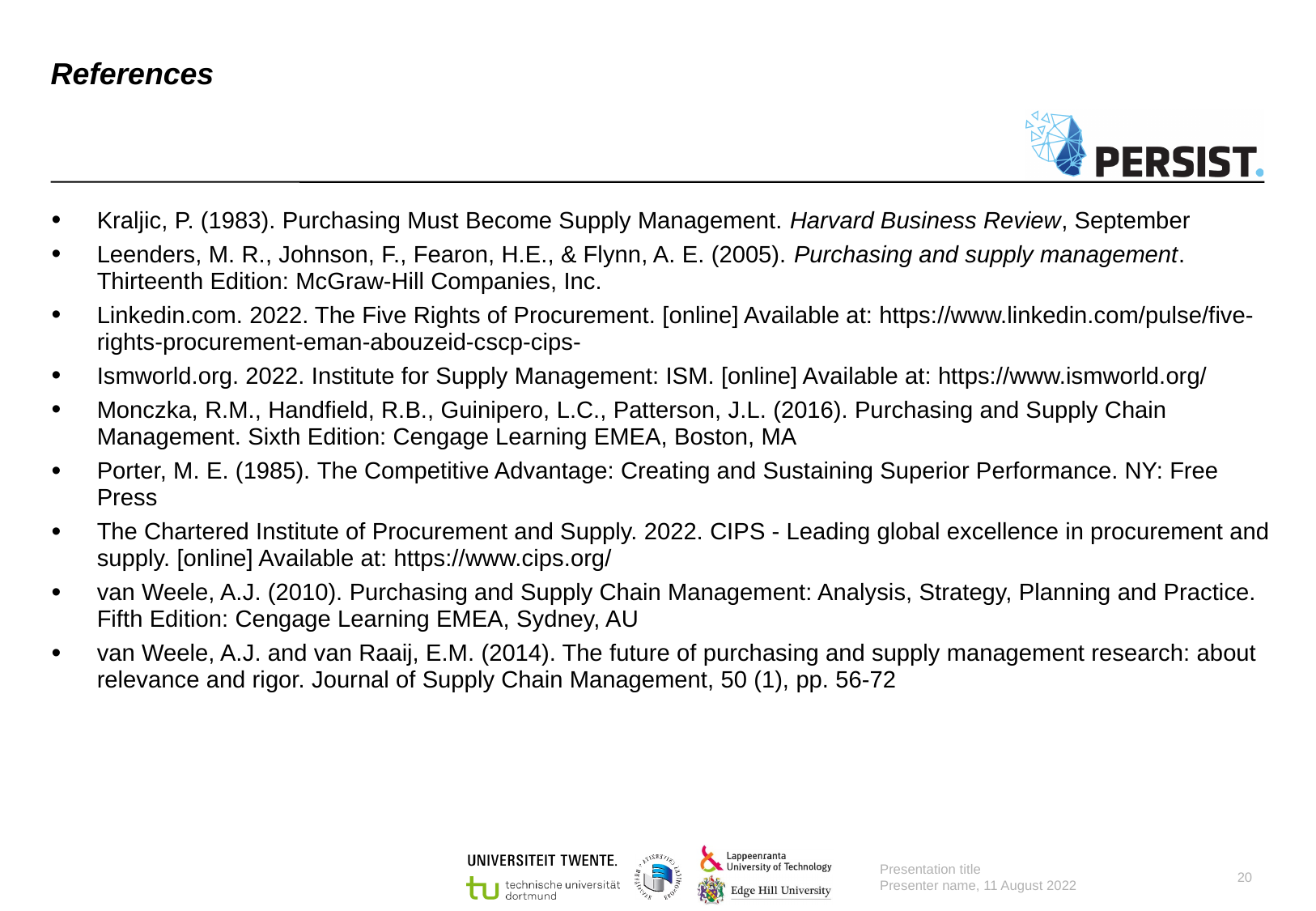

# References

Kraljic, P. (1983). Purchasing Must Become Supply Management. Harvard Business Review, September
Leenders, M. R., Johnson, F., Fearon, H.E., & Flynn, A. E. (2005). Purchasing and supply management. Thirteenth Edition: McGraw-Hill Companies, Inc.
Linkedin.com. 2022. The Five Rights of Procurement. [online] Available at: https://www.linkedin.com/pulse/five-rights-procurement-eman-abouzeid-cscp-cips-
Ismworld.org. 2022. Institute for Supply Management: ISM. [online] Available at: https://www.ismworld.org/
Monczka, R.M., Handfield, R.B., Guinipero, L.C., Patterson, J.L. (2016). Purchasing and Supply Chain Management. Sixth Edition: Cengage Learning EMEA, Boston, MA
Porter, M. E. (1985). The Competitive Advantage: Creating and Sustaining Superior Performance. NY: Free Press
The Chartered Institute of Procurement and Supply. 2022. CIPS - Leading global excellence in procurement and supply. [online] Available at: https://www.cips.org/
van Weele, A.J. (2010). Purchasing and Supply Chain Management: Analysis, Strategy, Planning and Practice. Fifth Edition: Cengage Learning EMEA, Sydney, AU
van Weele, A.J. and van Raaij, E.M. (2014). The future of purchasing and supply management research: about relevance and rigor. Journal of Supply Chain Management, 50 (1), pp. 56-72

Presentation title
Presenter name, 11 August 2022
20